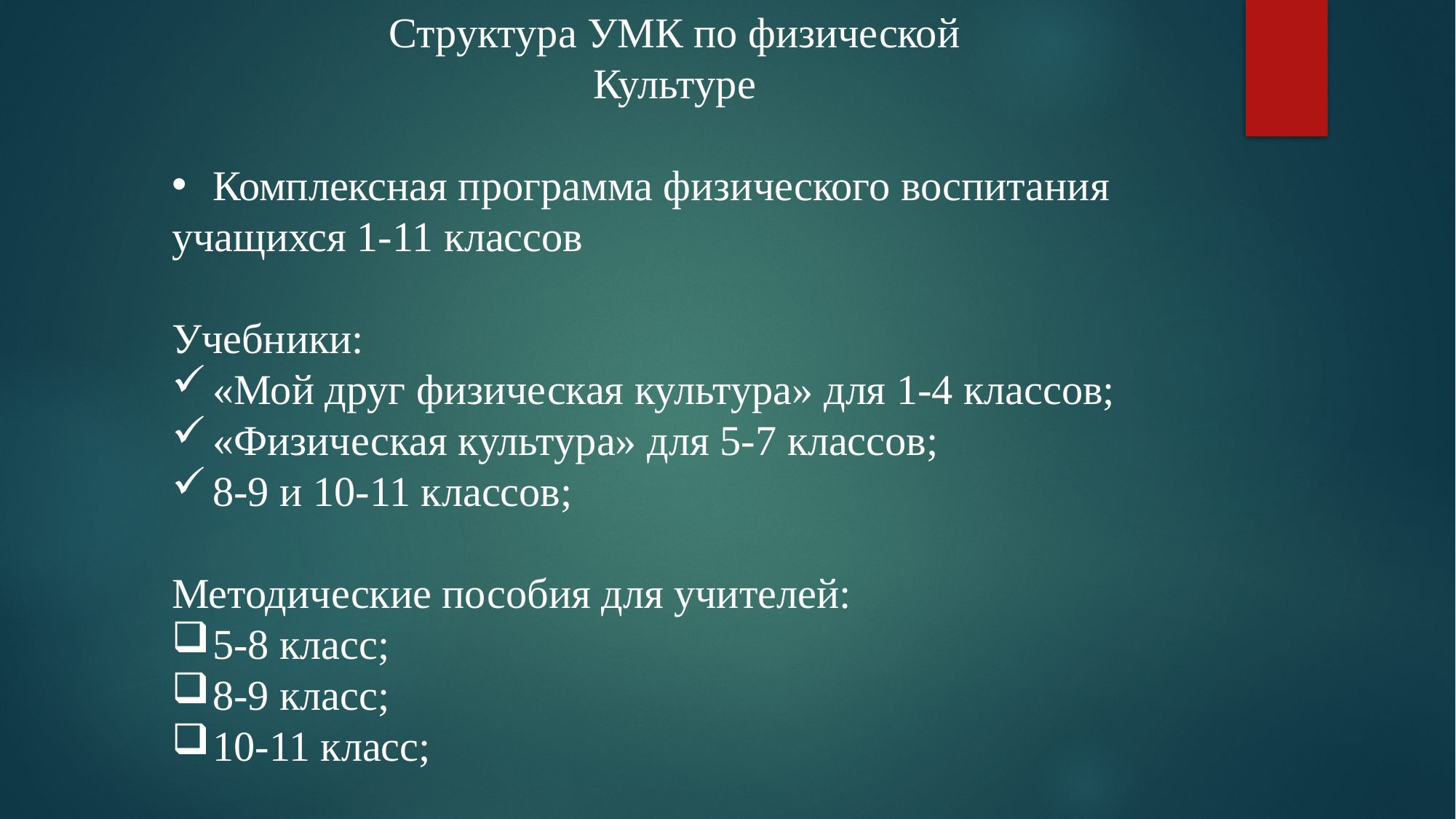

Структура УМК по физической
Культуре

Комплексная программа физического воспитания
учащихся 1-11 классов

Учебники:
«Мой друг физическая культура» для 1-4 классов;
«Физическая культура» для 5-7 классов;
8-9 и 10-11 классов;

Методические пособия для учителей:
5-8 класс;
8-9 класс;
10-11 класс;